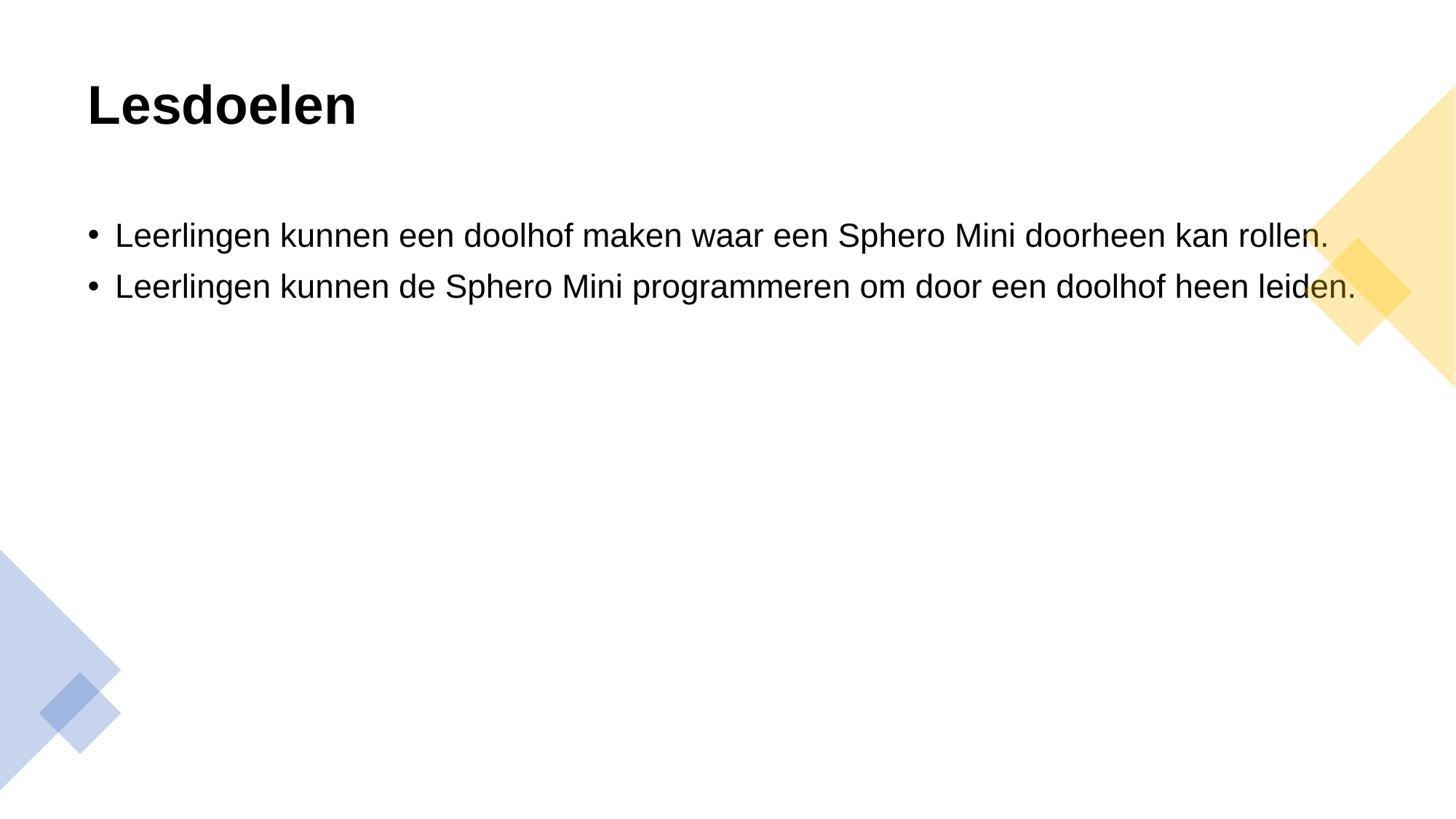

# Lesdoelen

Leerlingen kunnen een doolhof maken waar een Sphero Mini doorheen kan rollen.
Leerlingen kunnen de Sphero Mini programmeren om door een doolhof heen leiden.